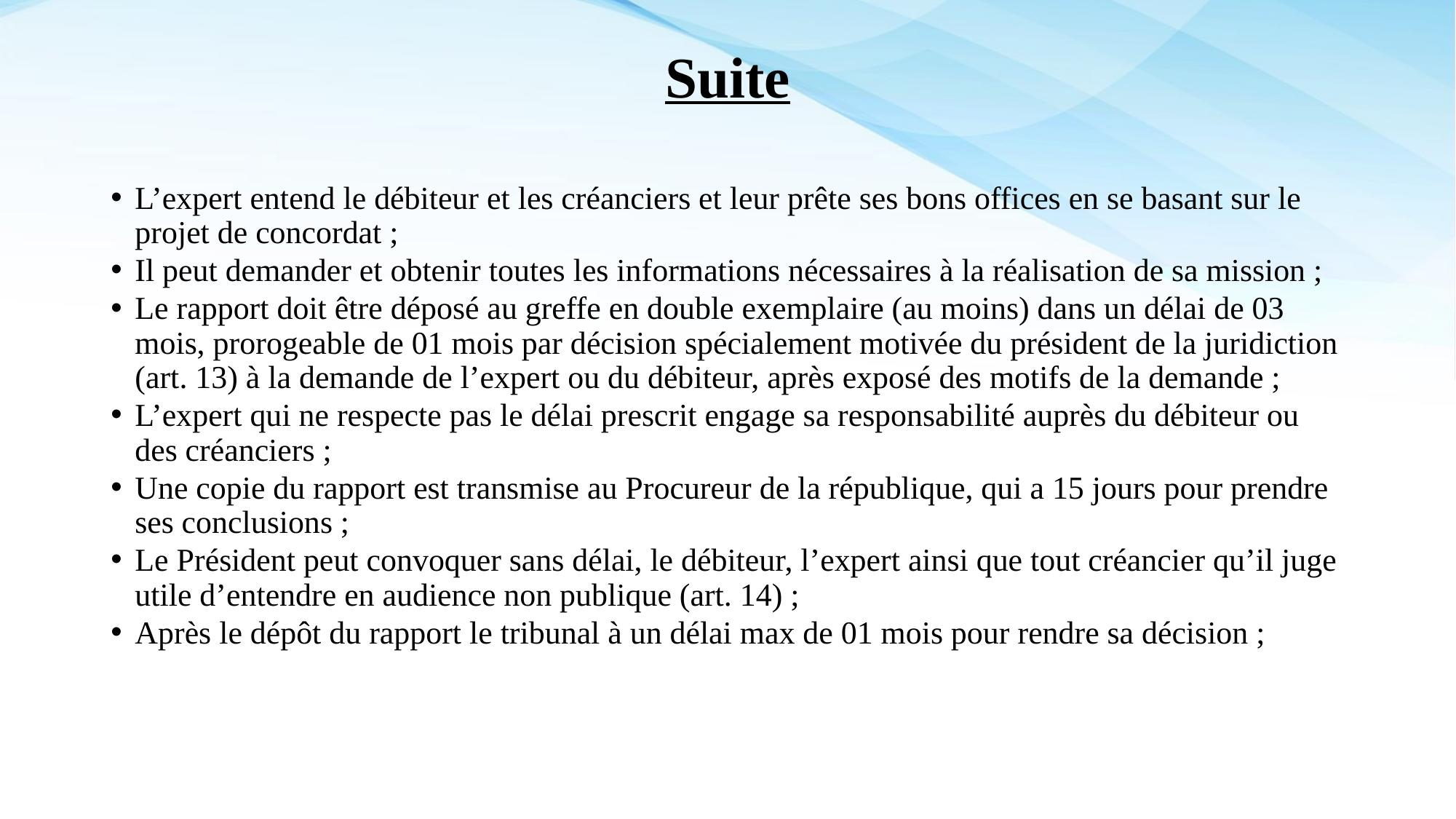

# Suite
L’expert entend le débiteur et les créanciers et leur prête ses bons offices en se basant sur le projet de concordat ;
Il peut demander et obtenir toutes les informations nécessaires à la réalisation de sa mission ;
Le rapport doit être déposé au greffe en double exemplaire (au moins) dans un délai de 03 mois, prorogeable de 01 mois par décision spécialement motivée du président de la juridiction (art. 13) à la demande de l’expert ou du débiteur, après exposé des motifs de la demande ;
L’expert qui ne respecte pas le délai prescrit engage sa responsabilité auprès du débiteur ou des créanciers ;
Une copie du rapport est transmise au Procureur de la république, qui a 15 jours pour prendre ses conclusions ;
Le Président peut convoquer sans délai, le débiteur, l’expert ainsi que tout créancier qu’il juge utile d’entendre en audience non publique (art. 14) ;
Après le dépôt du rapport le tribunal à un délai max de 01 mois pour rendre sa décision ;